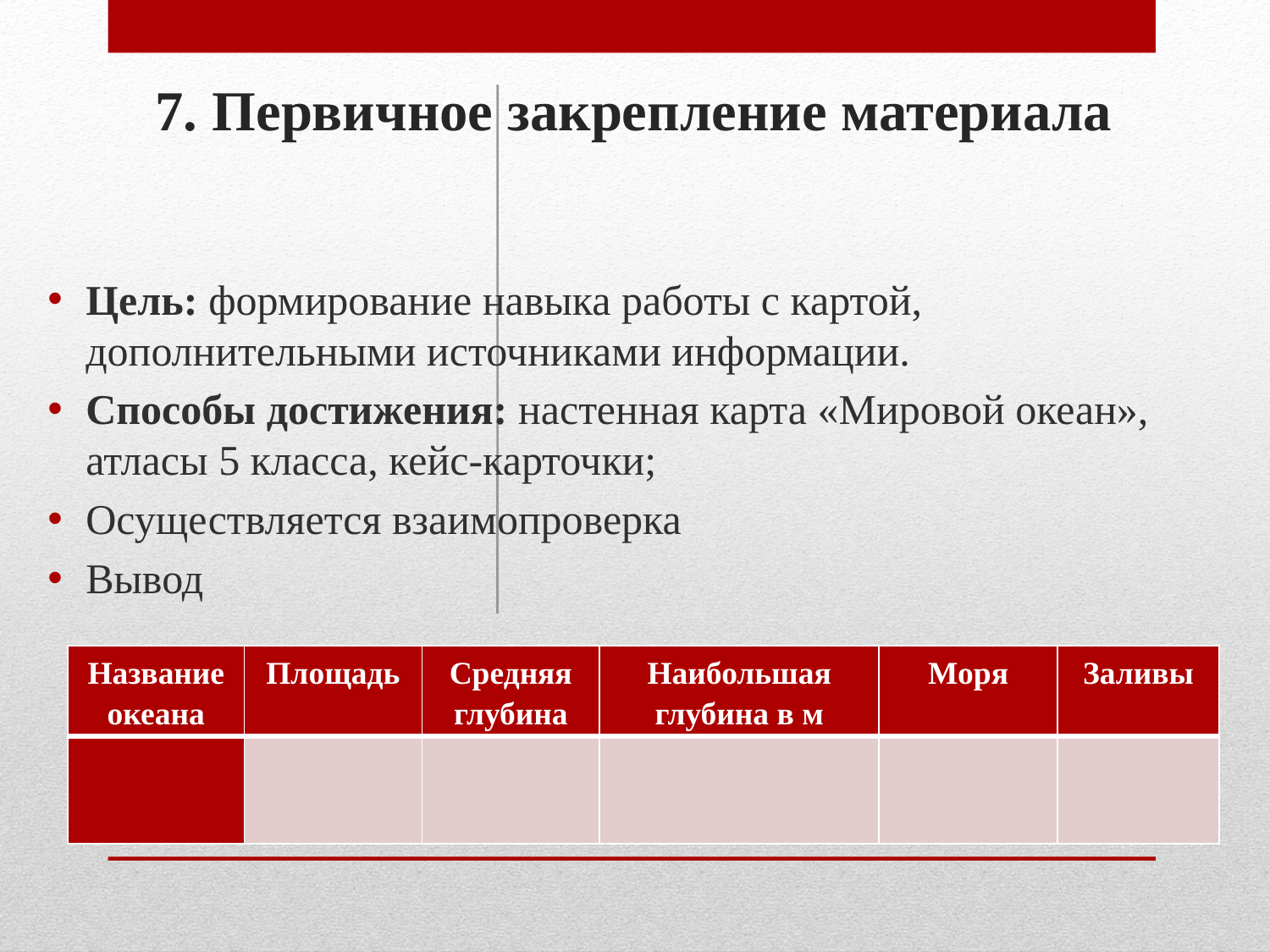

# 7. Первичное закрепление материала
Цель: формирование навыка работы с картой, дополнительными источниками информации.
Способы достижения: настенная карта «Мировой океан»,  атласы 5 класса, кейс-карточки;
Осуществляется взаимопроверка
Вывод

| Название океана | Площадь | Средняя глубина | Наибольшая глубина в м | Моря | Заливы |
| --- | --- | --- | --- | --- | --- |
|  |  |  |  |  |  |